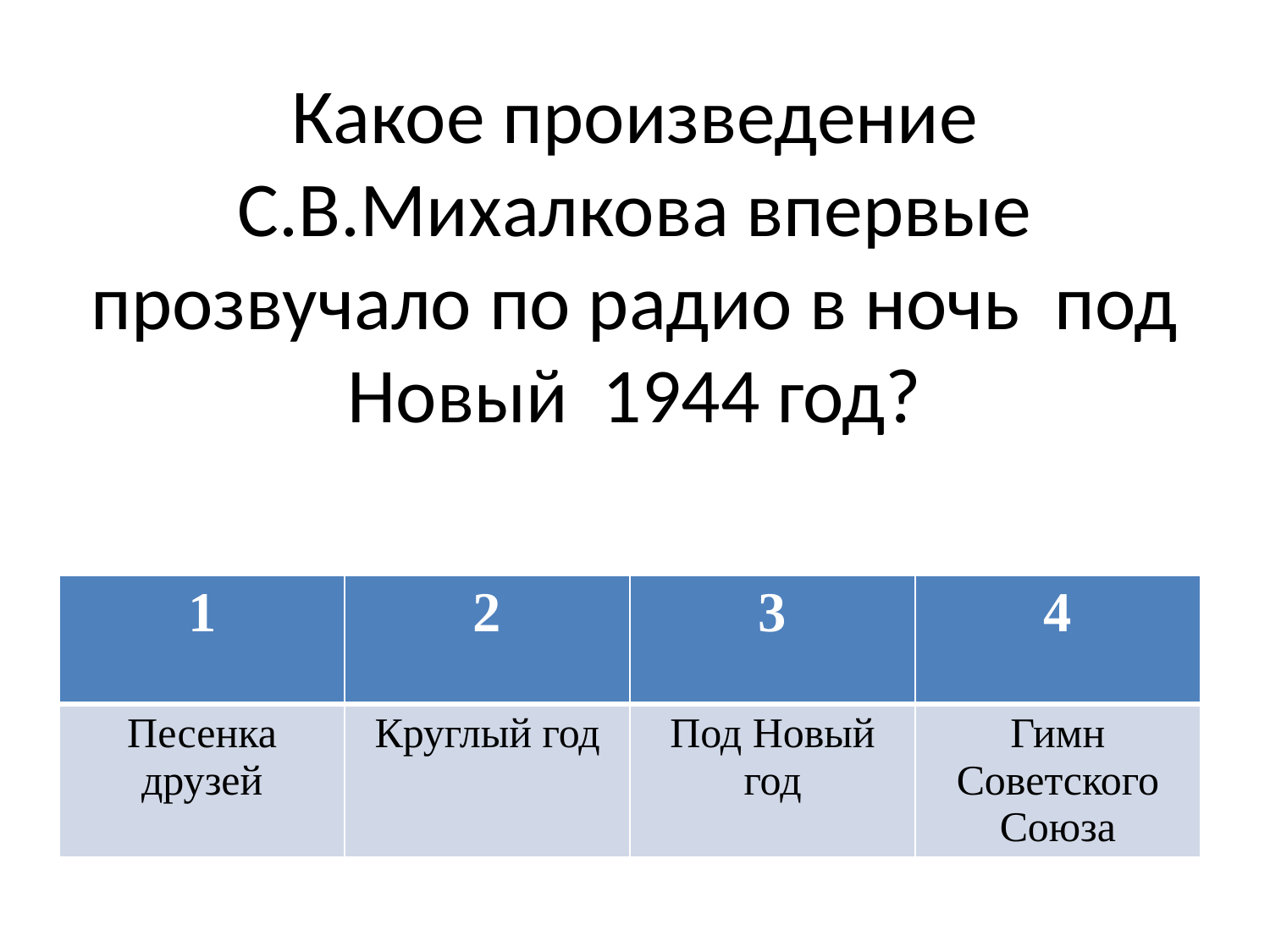

# Какое произведение С.В.Михалкова впервые прозвучало по радио в ночь  под Новый  1944 год?
| 1 | 2 | 3 | 4 |
| --- | --- | --- | --- |
| Песенка друзей | Круглый год | Под Новый год | Гимн Советского Союза |